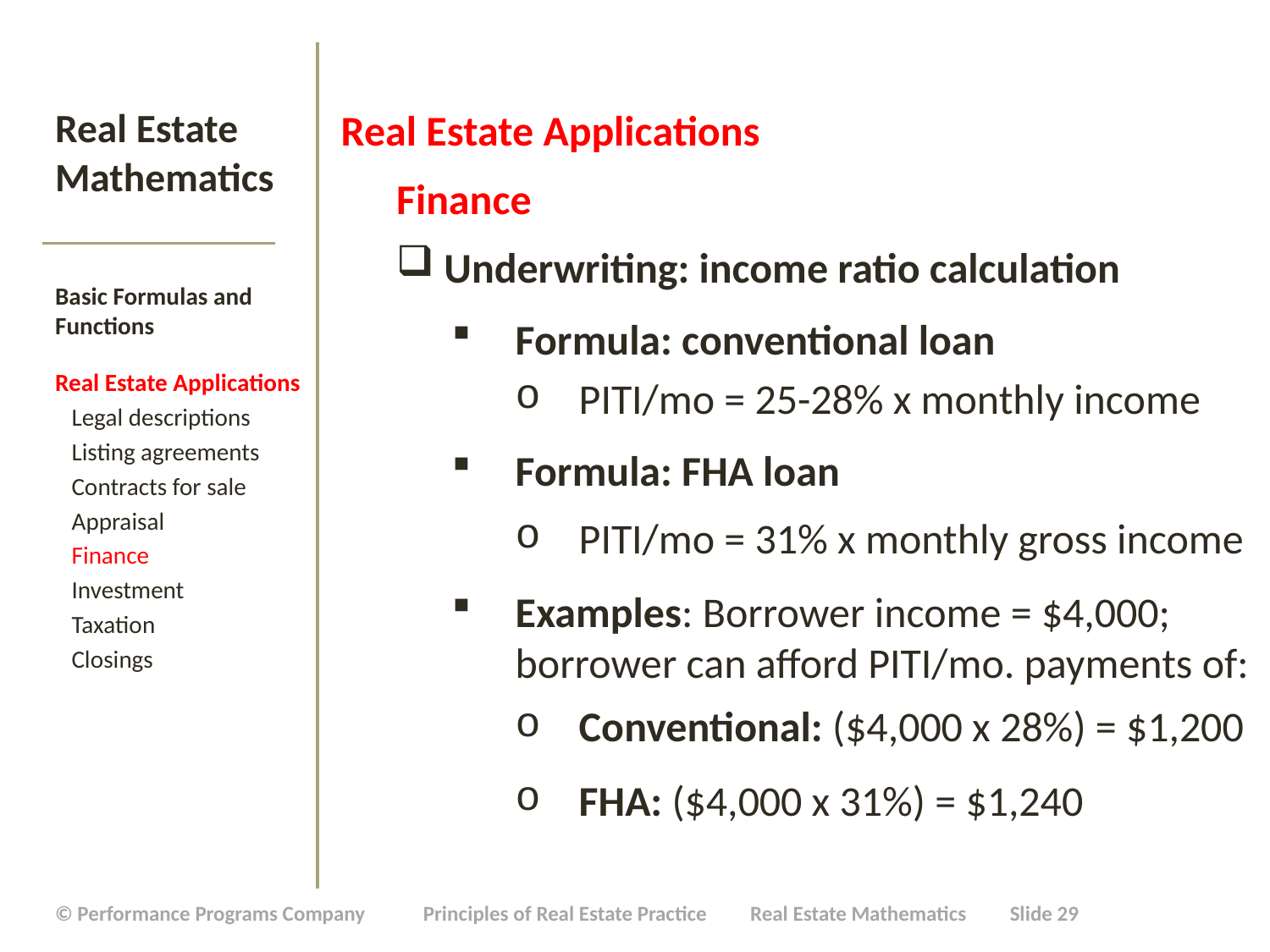

Real Estate Applications

Finance

Underwriting: income ratio calculation
Formula: conventional loan
PITI/mo = 25-28% x monthly income
Formula: FHA loan
PITI/mo = 31% x monthly gross income
Examples: Borrower income = $4,000; borrower can afford PITI/mo. payments of:
Conventional: ($4,000 x 28%) = $1,200
FHA: ($4,000 x 31%) = $1,240

# Real Estate Mathematics

Basic Formulas and Functions

Real Estate Applications
   Legal descriptions
   Listing agreements
   Contracts for sale
   Appraisal
   Finance
   Investment
   Taxation
   Closings

| © Performance Programs Company Principles of Real Estate Practice Real Estate Mathematics Slide 29 |
| --- |